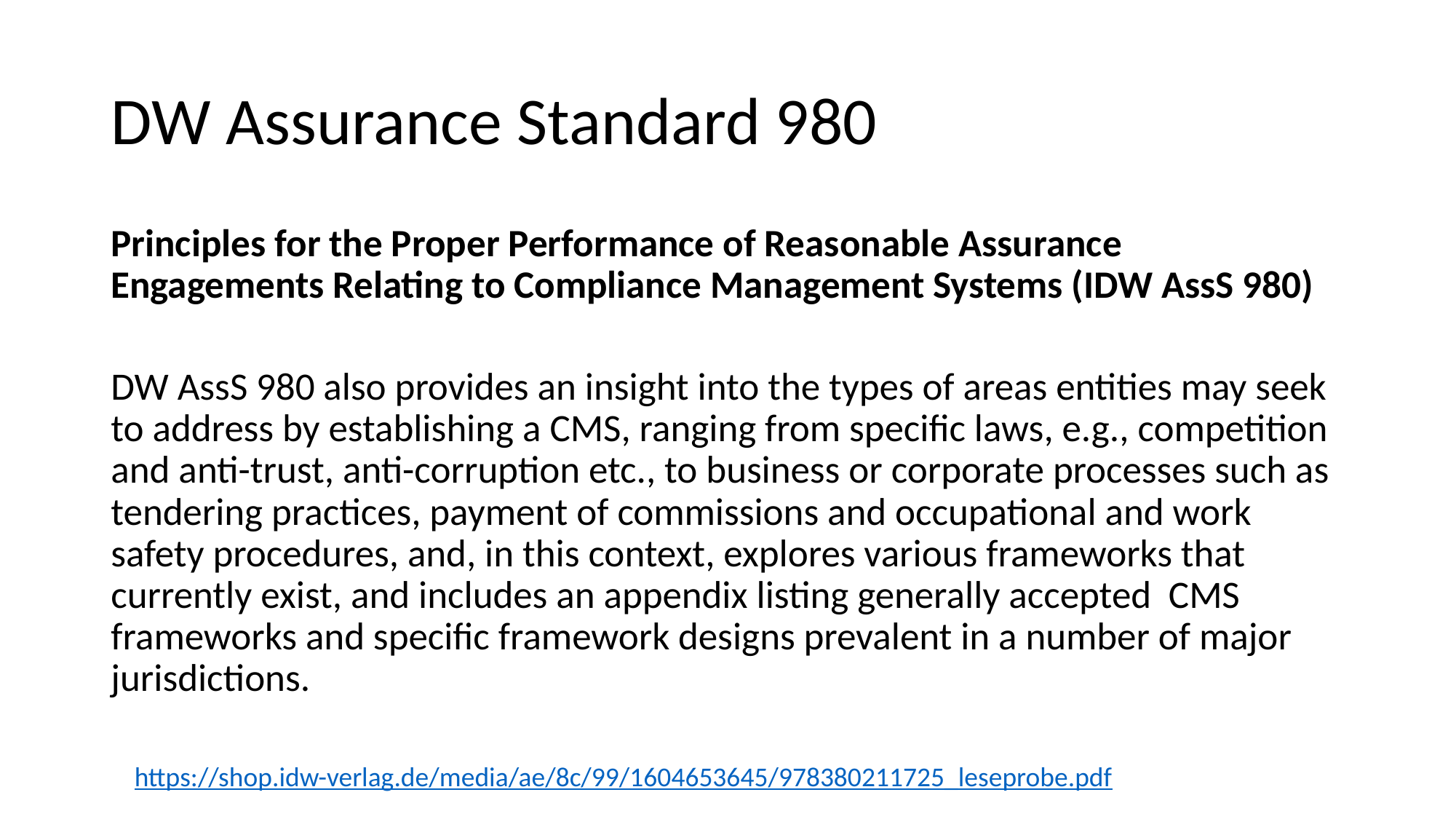

# DW Assurance Standard 980
Principles for the Proper Performance of Reasonable Assurance Engagements Relating to Compliance Management Systems (IDW AssS 980)
DW AssS 980 also provides an insight into the types of areas entities may seek to address by establishing a CMS, ranging from specific laws, e.g., competition and anti-trust, anti-corruption etc., to business or corporate processes such as tendering practices, payment of commissions and occupational and work safety procedures, and, in this context, explores various frameworks that currently exist, and includes an appendix listing generally accepted  CMS frameworks and specific framework designs prevalent in a number of major jurisdictions.

https://shop.idw-verlag.de/media/ae/8c/99/1604653645/978380211725_leseprobe.pdf